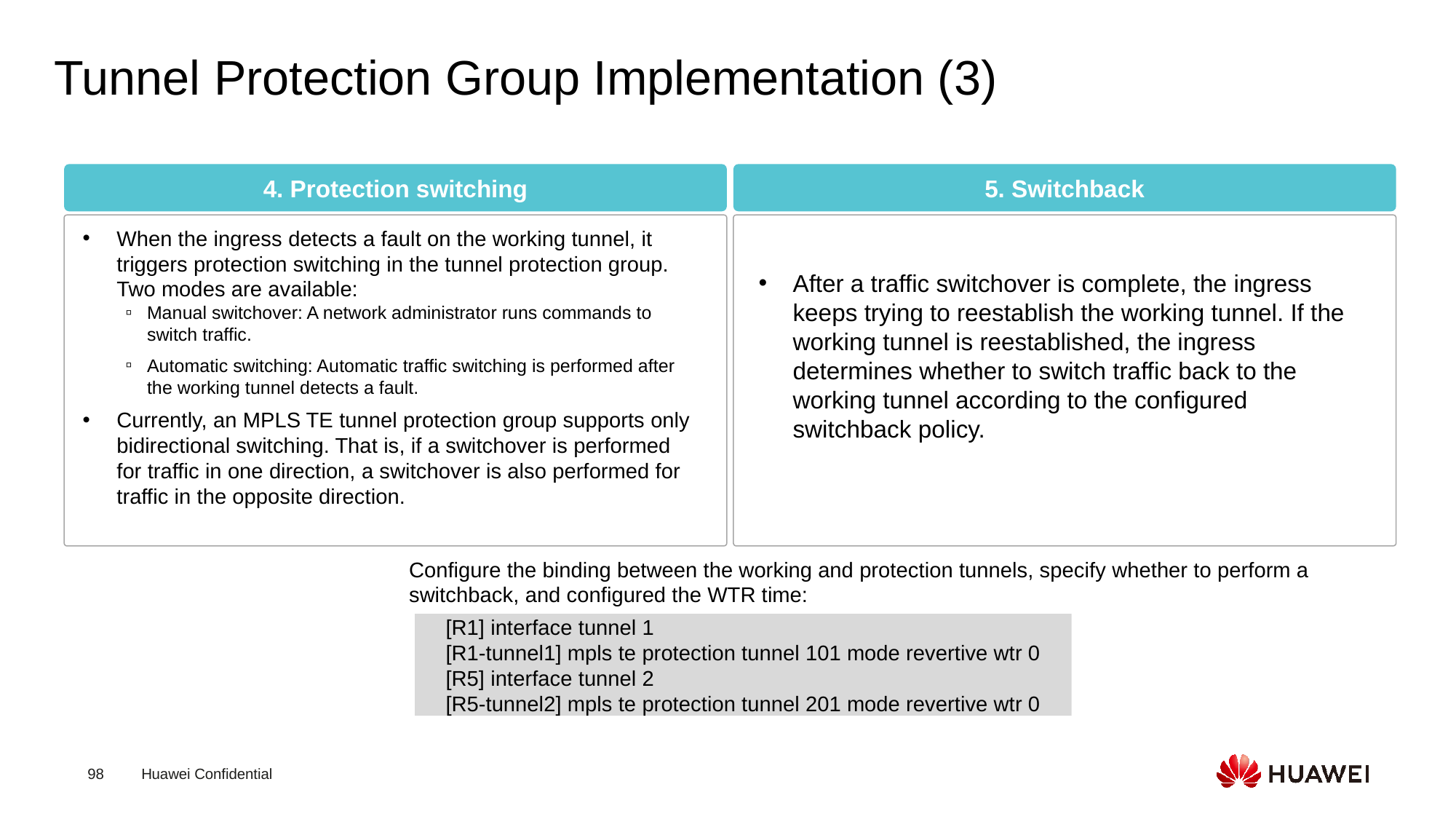

# Tunnel Protection Group Implementation (3)
4. Protection switching
5. Switchback

When the ingress detects a fault on the working tunnel, it triggers protection switching in the tunnel protection group. Two modes are available:
Manual switchover: A network administrator runs commands to switch traffic.
Automatic switching: Automatic traffic switching is performed after the working tunnel detects a fault.
Currently, an MPLS TE tunnel protection group supports only bidirectional switching. That is, if a switchover is performed for traffic in one direction, a switchover is also performed for traffic in the opposite direction.

After a traffic switchover is complete, the ingress keeps trying to reestablish the working tunnel. If the working tunnel is reestablished, the ingress determines whether to switch traffic back to the working tunnel according to the configured switchback policy.
Configure the binding between the working and protection tunnels, specify whether to perform a switchback, and configured the WTR time:
[R1] interface tunnel 1
[R1-tunnel1] mpls te protection tunnel 101 mode revertive wtr 0
[R5] interface tunnel 2
[R5-tunnel2] mpls te protection tunnel 201 mode revertive wtr 0